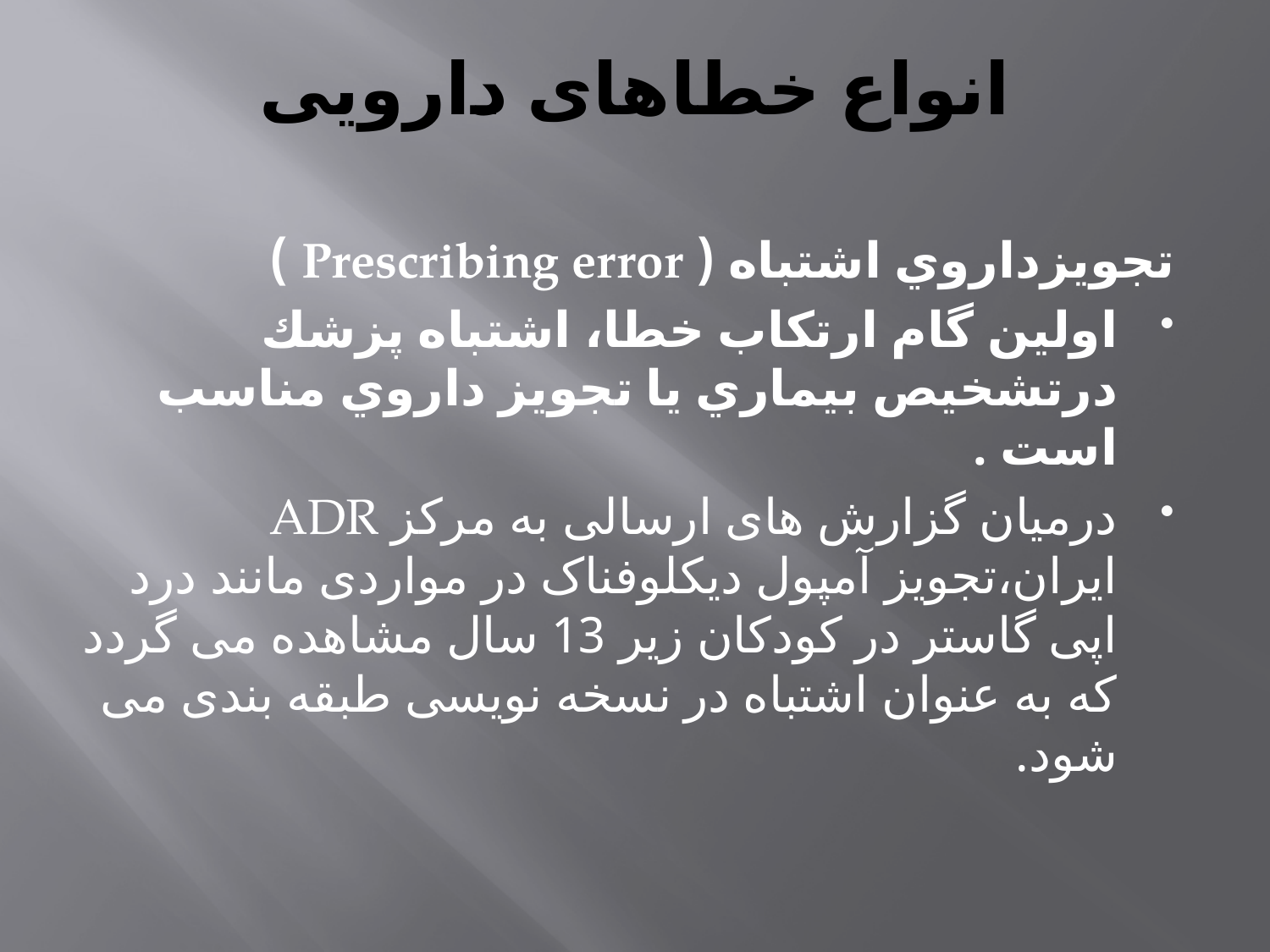

# انواع خطاهای دارویی
ﺗﺠﻮﻳﺰداروي اﺷﺘﺒﺎه ( Prescribing error )
اوﻟﻴﻦ ﮔﺎم ارﺗﻜﺎب ﺧﻄﺎ، اﺷﺘﺒﺎه ﭘﺰﺷﻚ درﺗﺸﺨﻴﺺ ﺑﻴﻤﺎري ﻳﺎ ﺗﺠﻮﻳﺰ داروي ﻣﻨﺎﺳﺐ اﺳﺖ .
درمیان گزارش های ارسالی به مرکز ADR ایران،تجویز آمپول دیکلوفناک در مواردی مانند درد اپی گاستر در کودکان زیر 13 سال مشاهده می گردد که به عنوان اشتباه در نسخه نویسی طبقه بندی می شود.